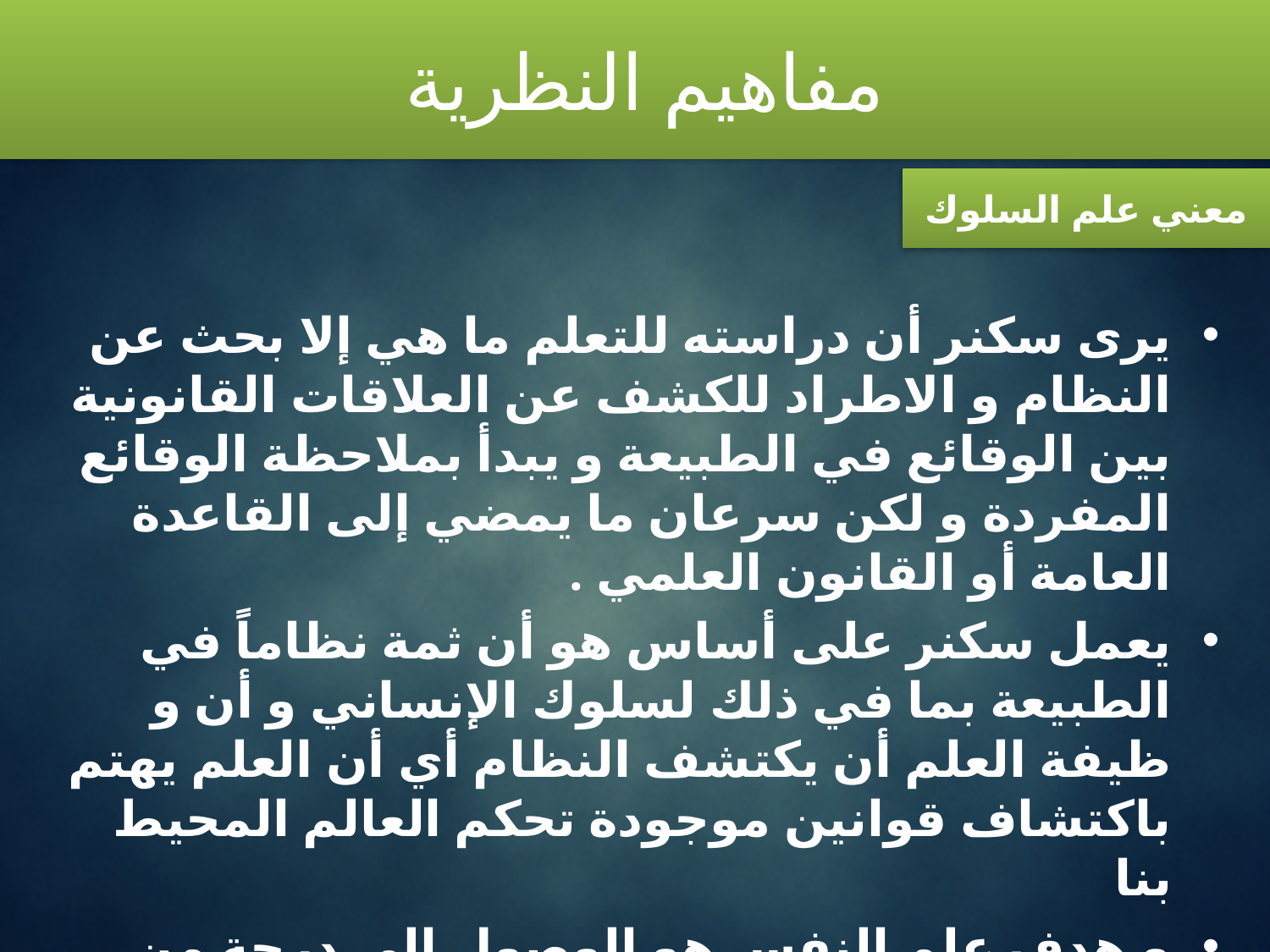

# مفاهيم النظرية
معني علم السلوك
يرى سكنر أن دراسته للتعلم ما هي إلا بحث عن النظام و الاطراد للكشف عن العلاقات القانونية بين الوقائع في الطبيعة و يبدأ بملاحظة الوقائع المفردة و لكن سرعان ما يمضي إلى القاعدة العامة أو القانون العلمي .
يعمل سكنر على أساس هو أن ثمة نظاماً في الطبيعة بما في ذلك لسلوك الإنساني و أن و ظيفة العلم أن يكتشف النظام أي أن العلم يهتم باكتشاف قوانين موجودة تحكم العالم المحيط بنا
و هدف علم النفس هو الوصول إلى درجة من التبؤ بالسلوك الإنساني و ضبطه كتلك التي حققتها العلوم الفيزيائية في مجالها